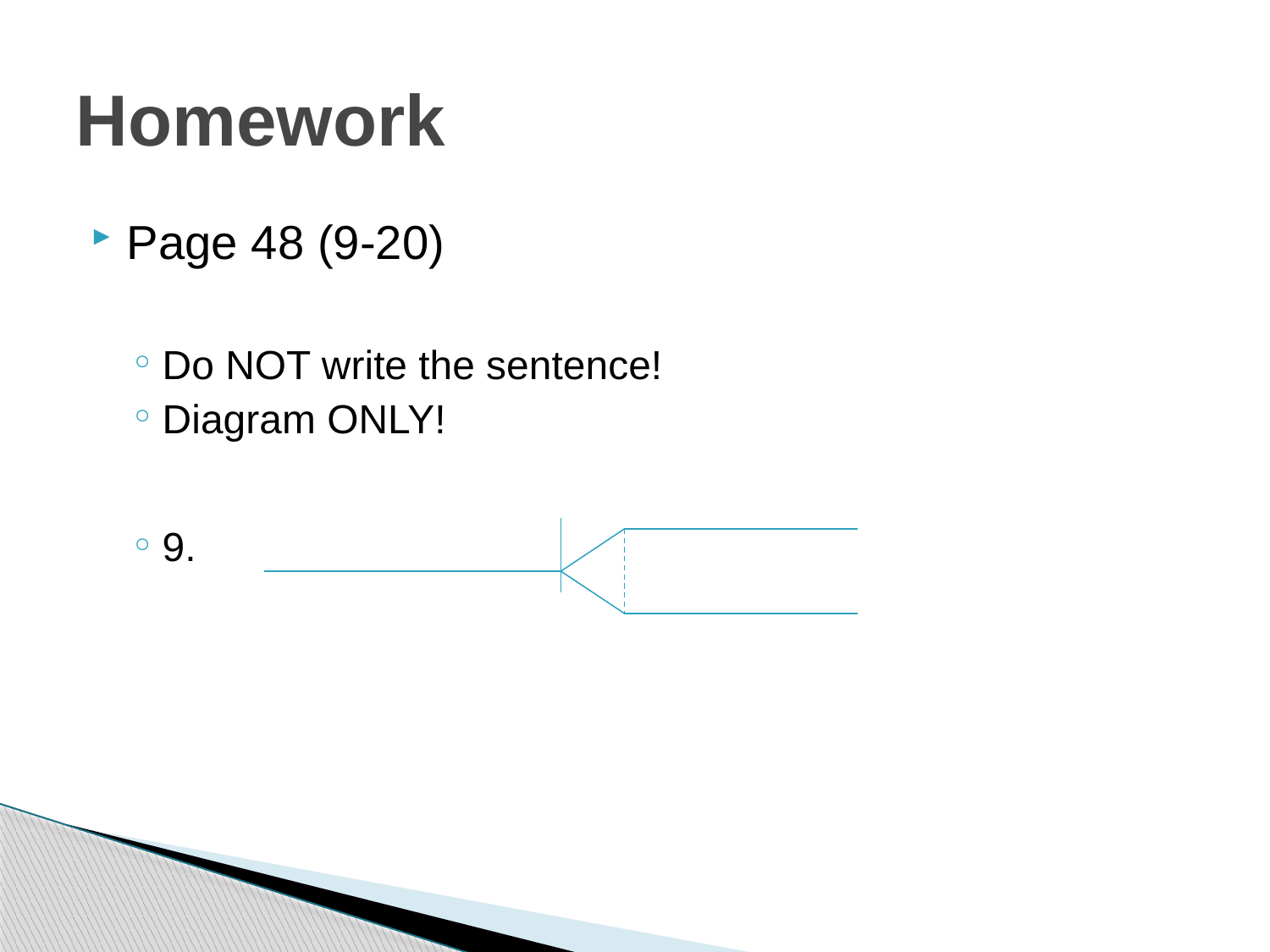

# Homework
Page 48 (9-20)

Do NOT write the sentence!
Diagram ONLY!

9.